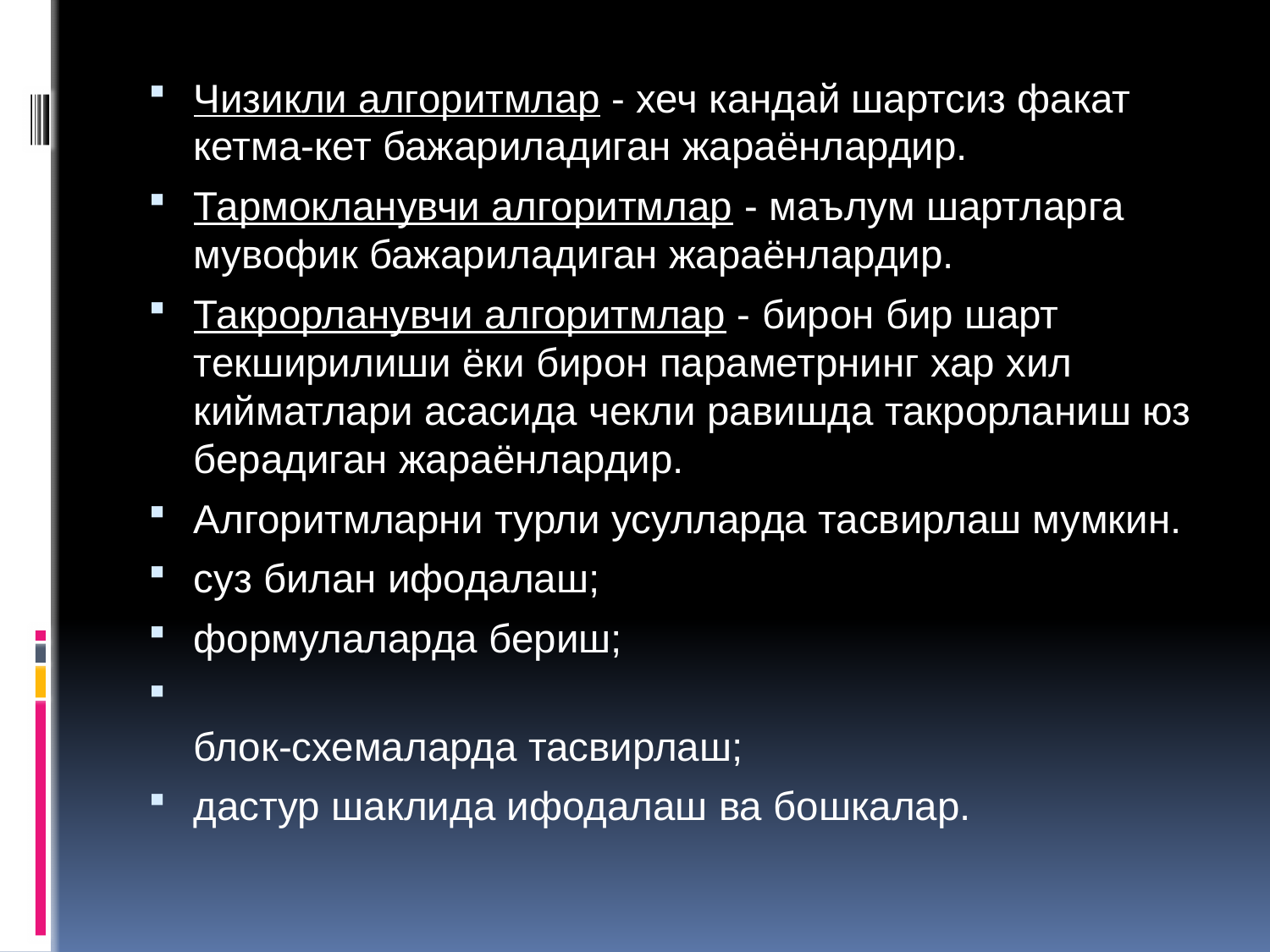

Чизикли алгоритмлар - хеч кандай шартсиз факат кетма-кет бажариладиган жараёнлардир.
Тармокланувчи алгоритмлар - маълум шартларга мувофик бажариладиган жараёнлардир.
Такрорланувчи алгоритмлар - бирон бир шарт текширилиши ёки бирон параметрнинг хар хил кийматлари асасида чекли равишда такрорланиш юз берадиган жараёнлардир.
Алгоритмларни турли усулларда тасвирлаш мумкин.
суз билан ифодалаш;
формулаларда бериш;
блок-схемаларда тасвирлаш;
дастур шаклида ифодалаш ва бошкалар.